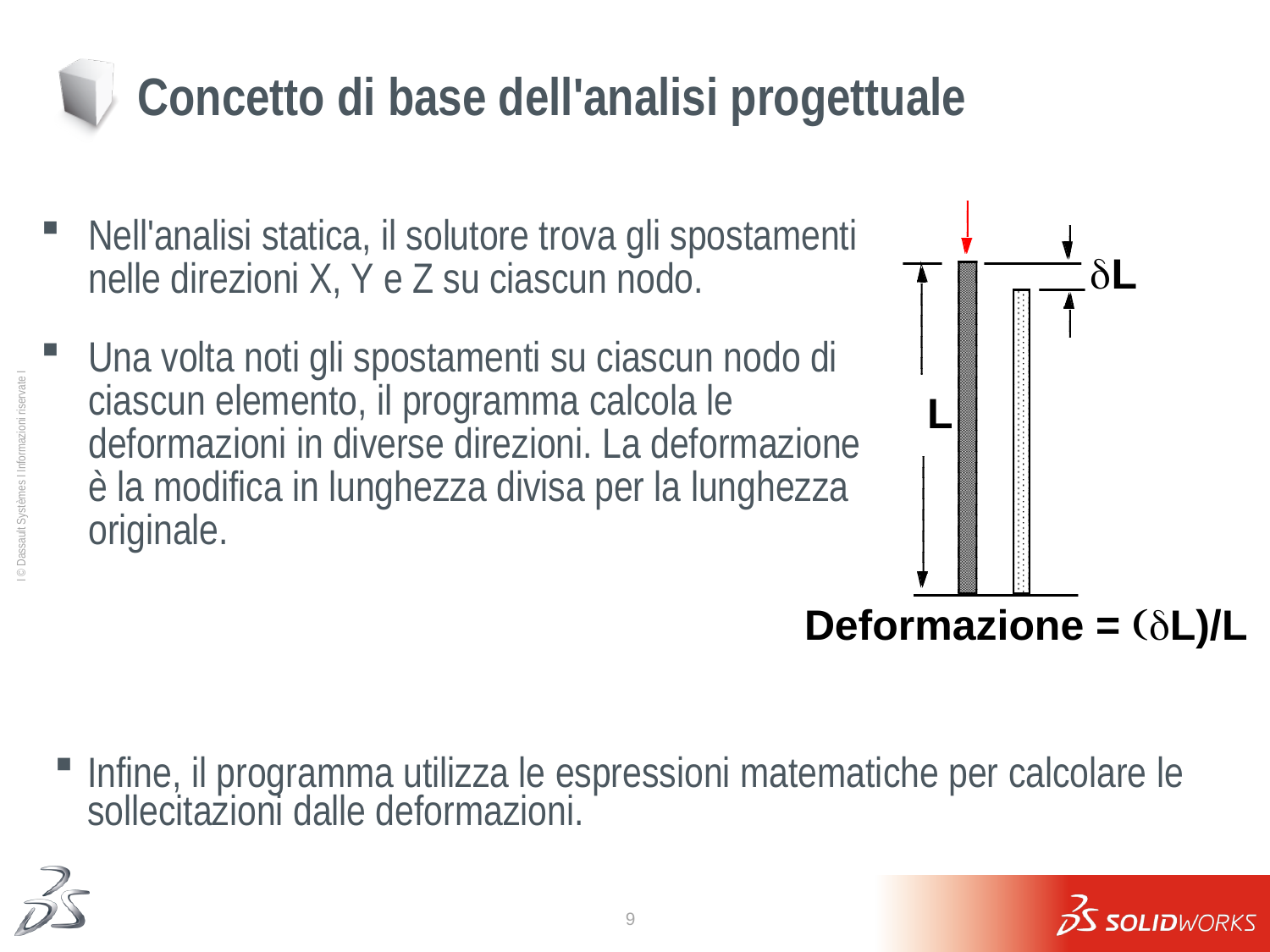

# Concetto di base dell'analisi progettuale

L

Nell'analisi statica, il solutore trova gli spostamenti nelle direzioni X, Y e Z su ciascun nodo.
Una volta noti gli spostamenti su ciascun nodo di ciascun elemento, il programma calcola le deformazioni in diverse direzioni. La deformazione è la modifica in lunghezza divisa per la lunghezza originale.
δL
Deformazione = (δL)/L
Infine, il programma utilizza le espressioni matematiche per calcolare le sollecitazioni dalle deformazioni.